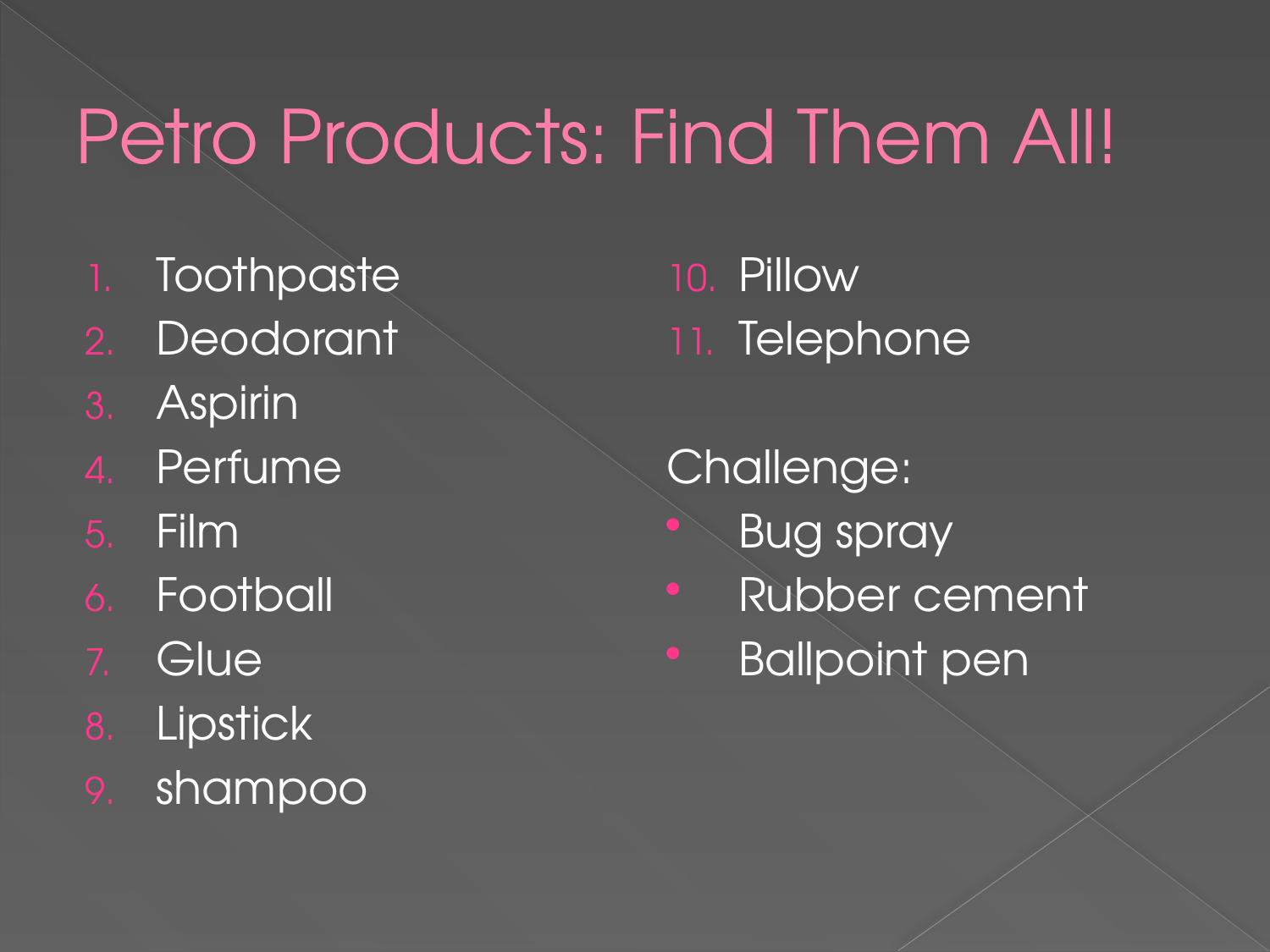

# Petro Products: Find Them All!
Toothpaste
Deodorant
Aspirin
Perfume
Film
Football
Glue
Lipstick
shampoo
Pillow
Telephone

Challenge:
Bug spray
Rubber cement
Ballpoint pen